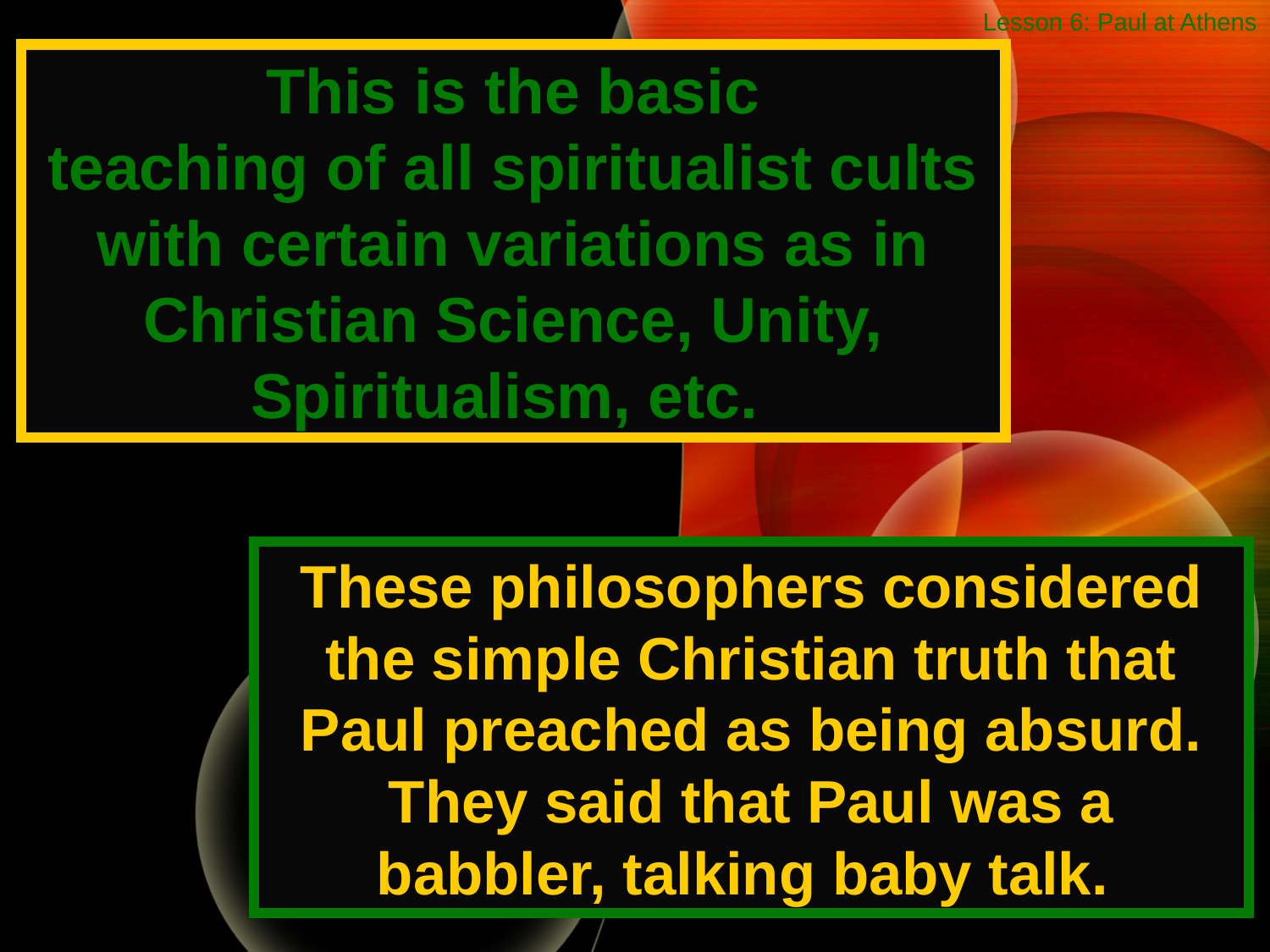

Lesson 6: Paul at Athens
This is the basic
teaching of all spiritualist cults with certain variations as in Christian Science, Unity, Spiritualism, etc.
These philosophers considered the simple Christian truth that Paul preached as being absurd. They said that Paul was a babbler, talking baby talk.